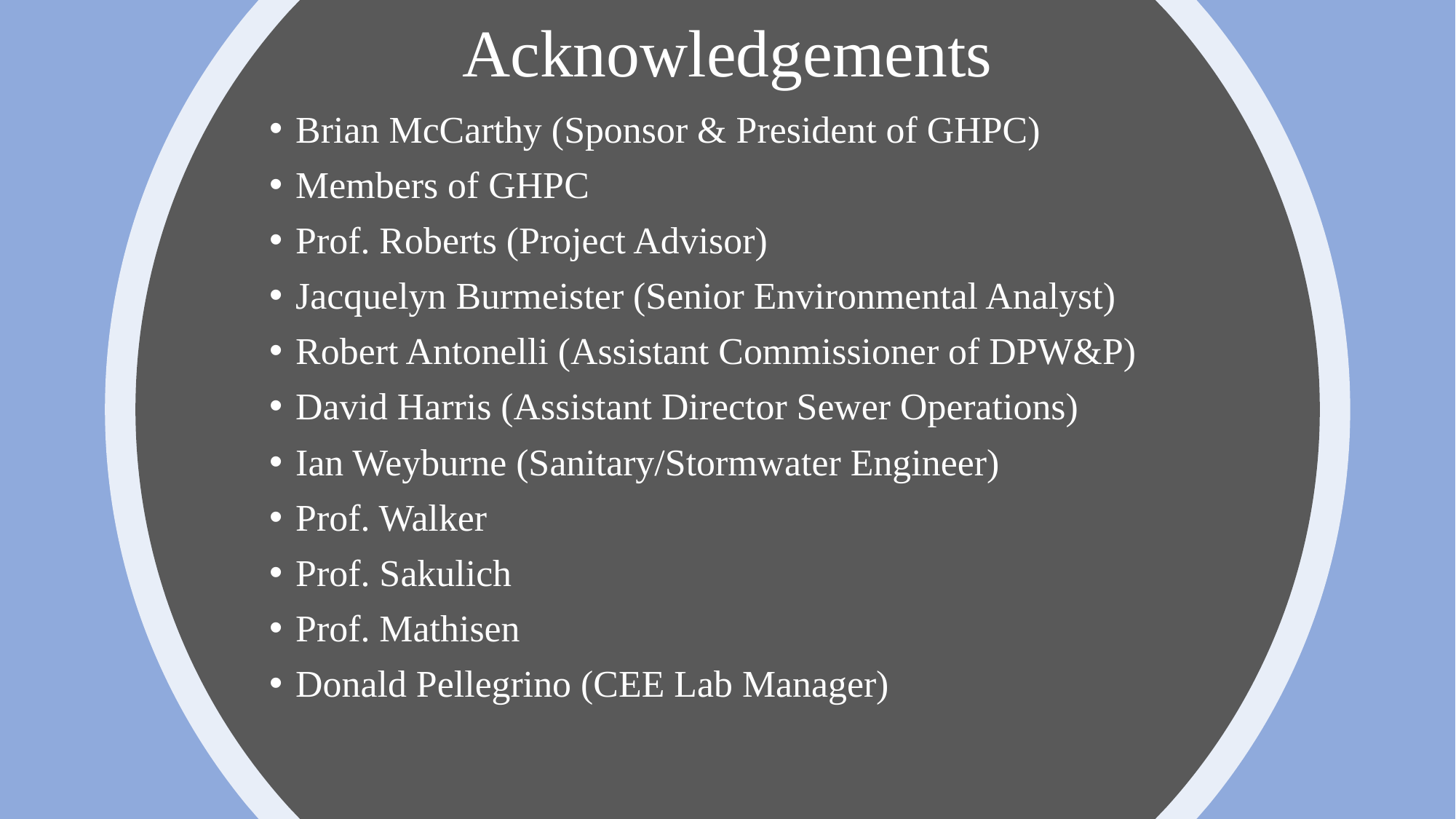

# Acknowledgements
Brian McCarthy (Sponsor & President of GHPC)
Members of GHPC
Prof. Roberts (Project Advisor)
Jacquelyn Burmeister (Senior Environmental Analyst)
Robert Antonelli (Assistant Commissioner of DPW&P)
David Harris (Assistant Director Sewer Operations)
Ian Weyburne (Sanitary/Stormwater Engineer)
Prof. Walker
Prof. Sakulich
Prof. Mathisen
Donald Pellegrino (CEE Lab Manager)